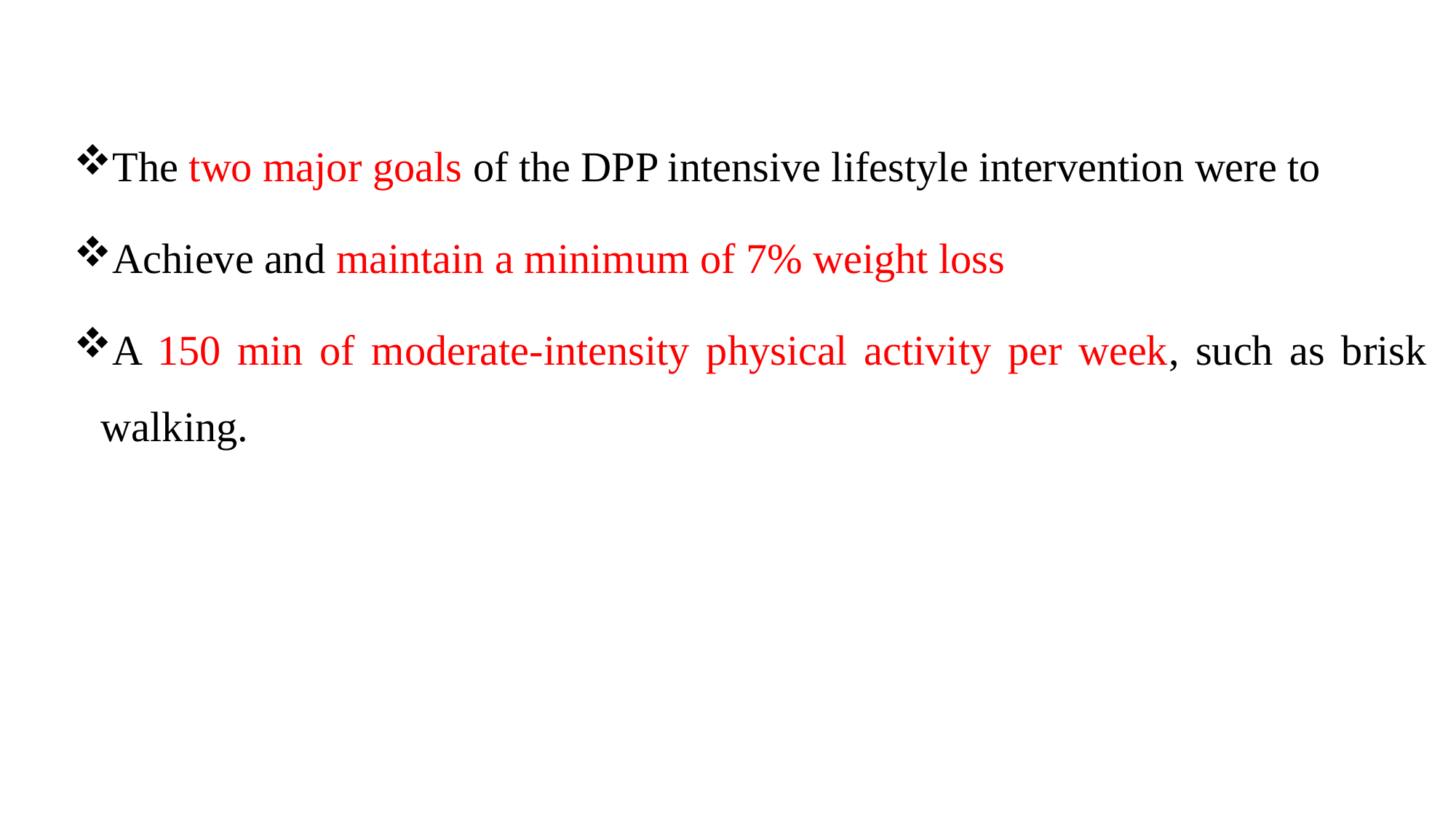

The two major goals of the DPP intensive lifestyle intervention were to
Achieve and maintain a minimum of 7% weight loss
A 150 min of moderate-intensity physical activity per week, such as brisk walking.